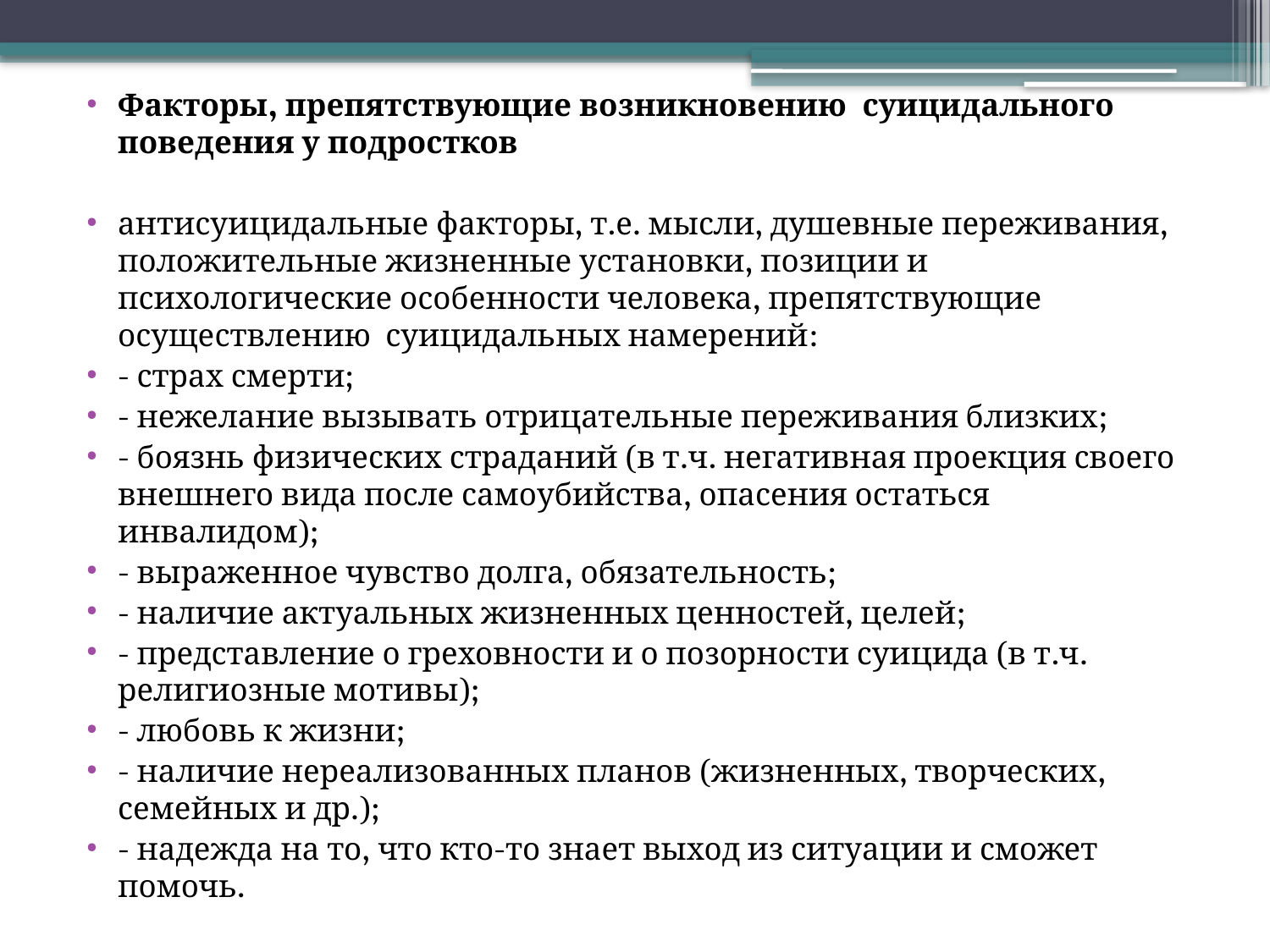

Факторы, препятствующие возникновению  суицидального поведения у подростков

антисуицидальные факторы, т.е. мысли, душевные переживания, положительные жизненные установки, позиции и психологические особенности человека, препятствующие осуществлению  суицидальных намерений:
- страх смерти;
- нежелание вызывать отрицательные переживания близких;
- боязнь физических страданий (в т.ч. негативная проекция своего внешнего вида после самоубийства, опасения остаться инвалидом);
- выраженное чувство долга, обязательность;
- наличие актуальных жизненных ценностей, целей;
- представление о греховности и о позорности суицида (в т.ч. религиозные мотивы);
- любовь к жизни;
- наличие нереализованных планов (жизненных, творческих, семейных и др.);
- надежда на то, что кто-то знает выход из ситуации и сможет помочь.